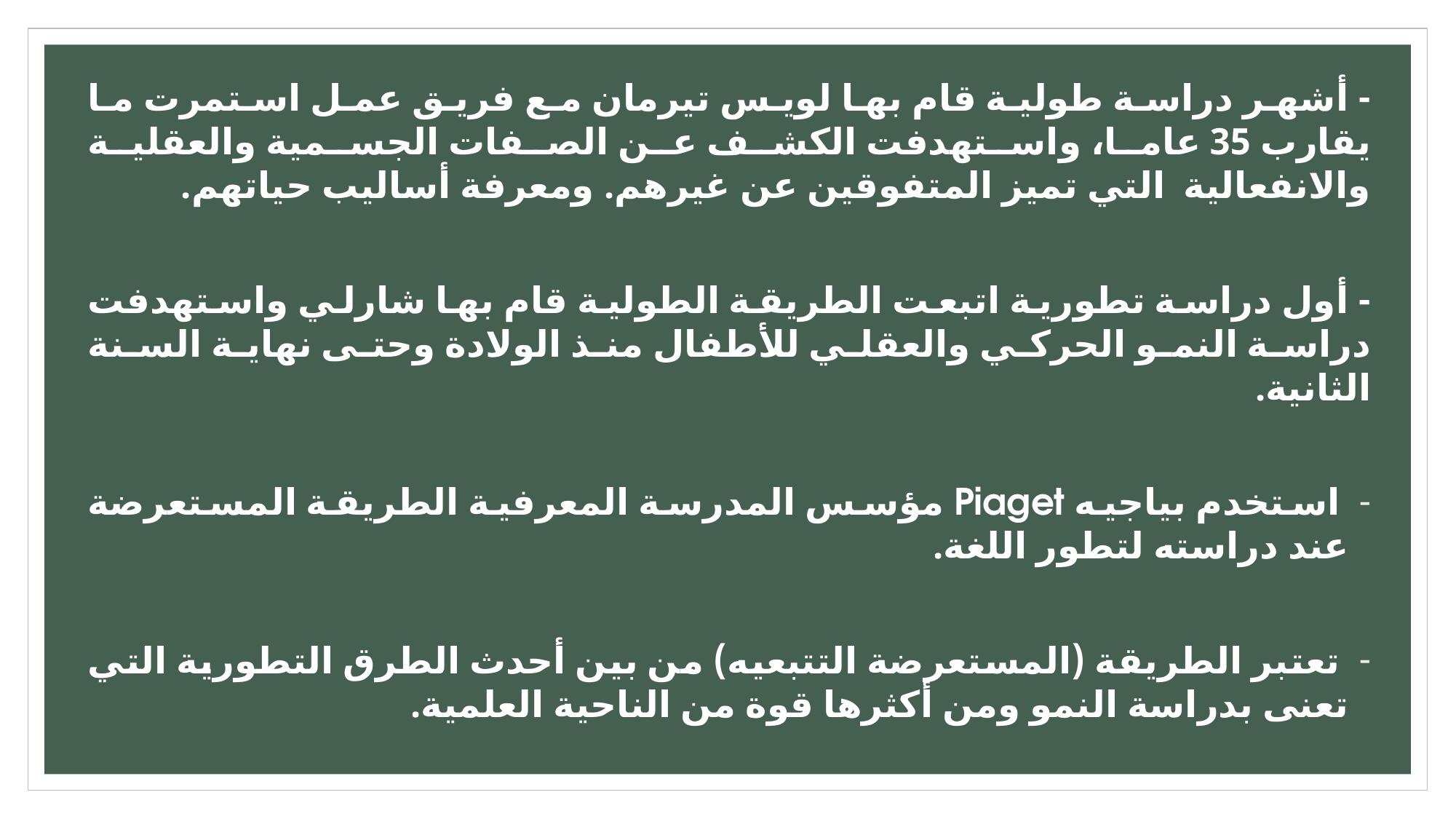

- أشهر دراسة طولية قام بها لويس تيرمان مع فريق عمل استمرت ما يقارب 35 عاما، واستهدفت الكشف عن الصفات الجسمية والعقلية والانفعالية  التي تميز المتفوقين عن غيرهم. ومعرفة أساليب حياتهم.

- أول دراسة تطورية اتبعت الطريقة الطولية قام بها شارلي واستهدفت دراسة النمو الحركي والعقلي للأطفال منذ الولادة وحتى نهاية السنة الثانية.

 استخدم بياجيه Piaget مؤسس المدرسة المعرفية الطريقة المستعرضة عند دراسته لتطور اللغة.

 تعتبر الطريقة (المستعرضة التتبعيه) من بين أحدث الطرق التطورية التي تعنى بدراسة النمو ومن أكثرها قوة من الناحية العلمية.